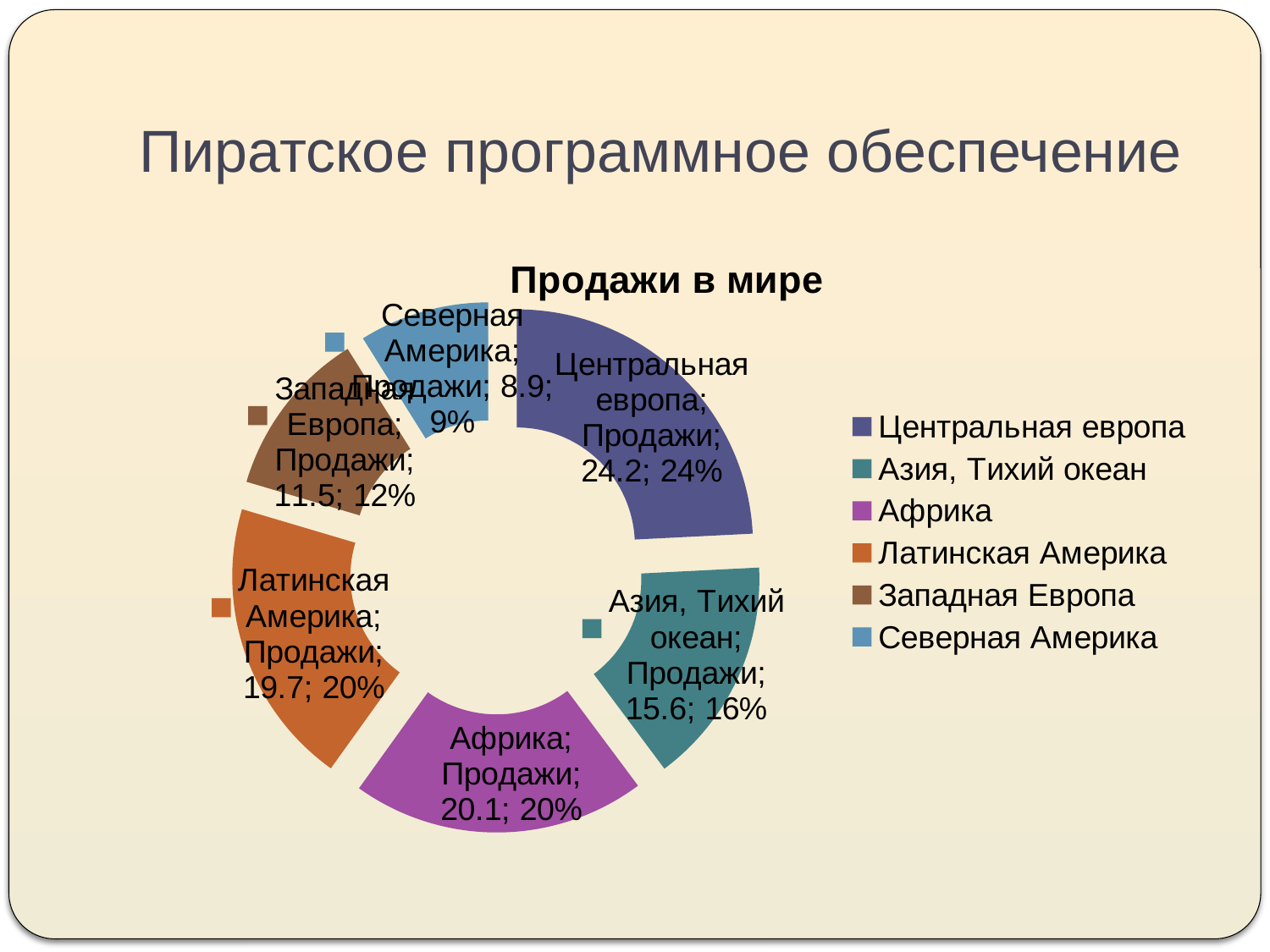

# Пиратское программное обеспечение

### Chart: Продажи в мире

| Category | Продажи |
|---|---|
| Центральная европа | 24.2 |
| Азия, Тихий океан | 15.6 |
| Африка | 20.1 |
| Латинская Америка | 19.7 |
| Западная Европа | 11.5 |
| Северная Америка | 8.9 |